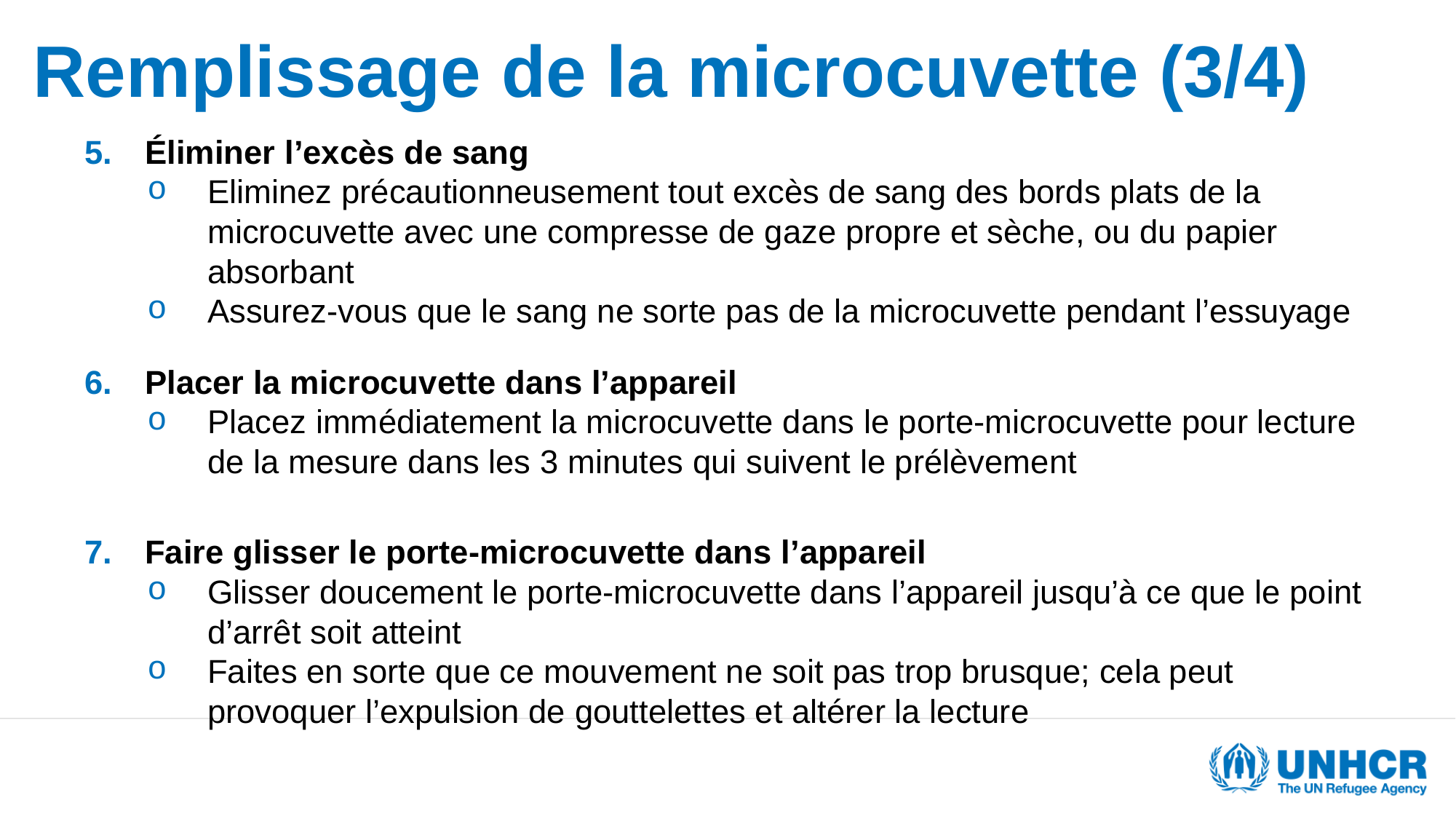

# Remplissage de la microcuvette (3/4)
Éliminer l’excès de sang
Eliminez précautionneusement tout excès de sang des bords plats de la microcuvette avec une compresse de gaze propre et sèche, ou du papier absorbant
Assurez-vous que le sang ne sorte pas de la microcuvette pendant l’essuyage

Placer la microcuvette dans l’appareil
Placez immédiatement la microcuvette dans le porte-microcuvette pour lecture de la mesure dans les 3 minutes qui suivent le prélèvement

Faire glisser le porte-microcuvette dans l’appareil
Glisser doucement le porte-microcuvette dans l’appareil jusqu’à ce que le point d’arrêt soit atteint
Faites en sorte que ce mouvement ne soit pas trop brusque; cela peut provoquer l’expulsion de gouttelettes et altérer la lecture